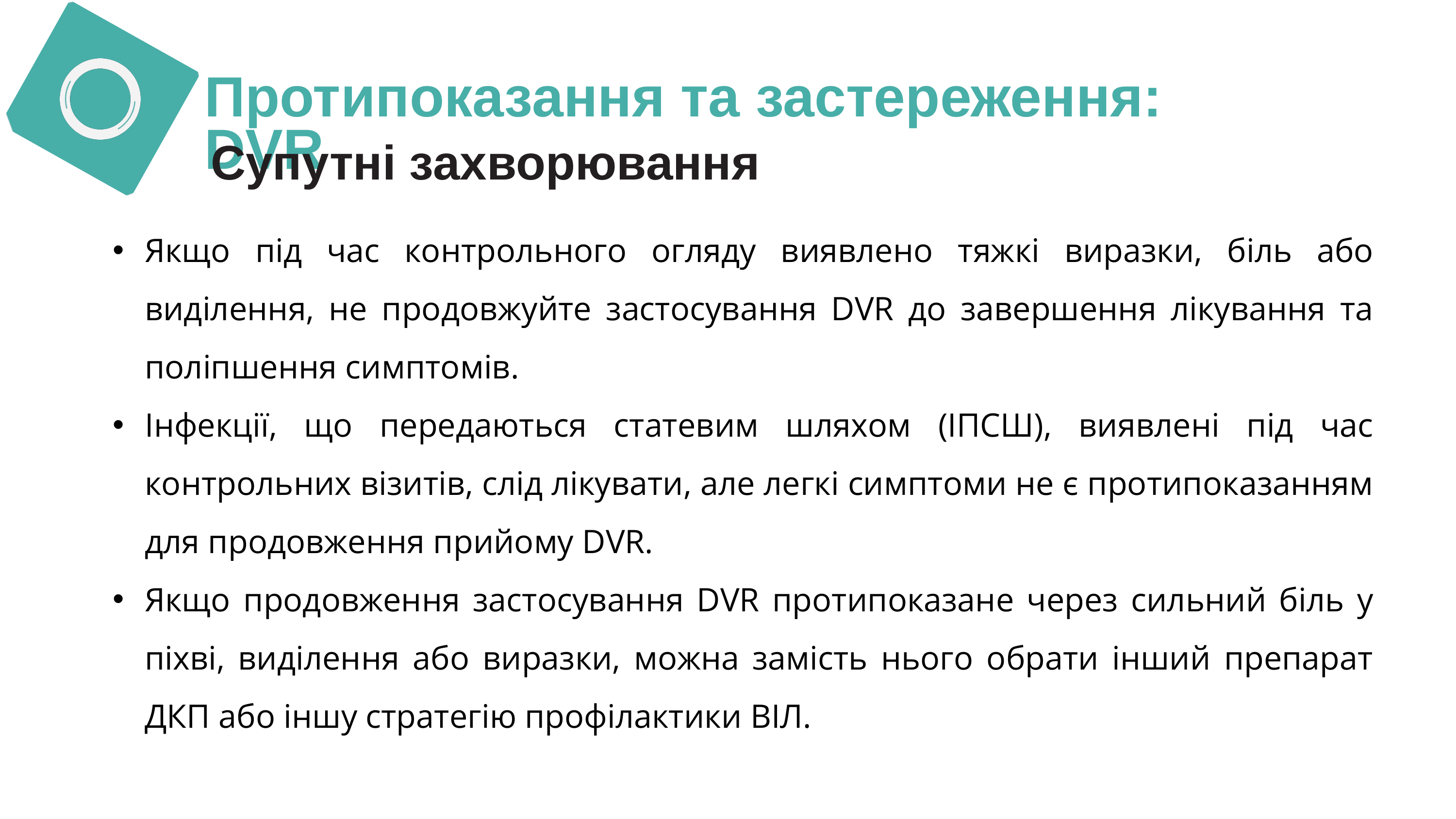

Протипоказання та застереження: DVR
Супутні захворювання
Якщо під час контрольного огляду виявлено тяжкі виразки, біль або виділення, не продовжуйте застосування DVR до завершення лікування та поліпшення симптомів.
Інфекції, що передаються статевим шляхом (ІПСШ), виявлені під час контрольних візитів, слід лікувати, але легкі симптоми не є протипоказанням для продовження прийому DVR.
Якщо продовження застосування DVR протипоказане через сильний біль у піхві, виділення або виразки, можна замість нього обрати інший препарат ДКП або іншу стратегію профілактики ВІЛ.